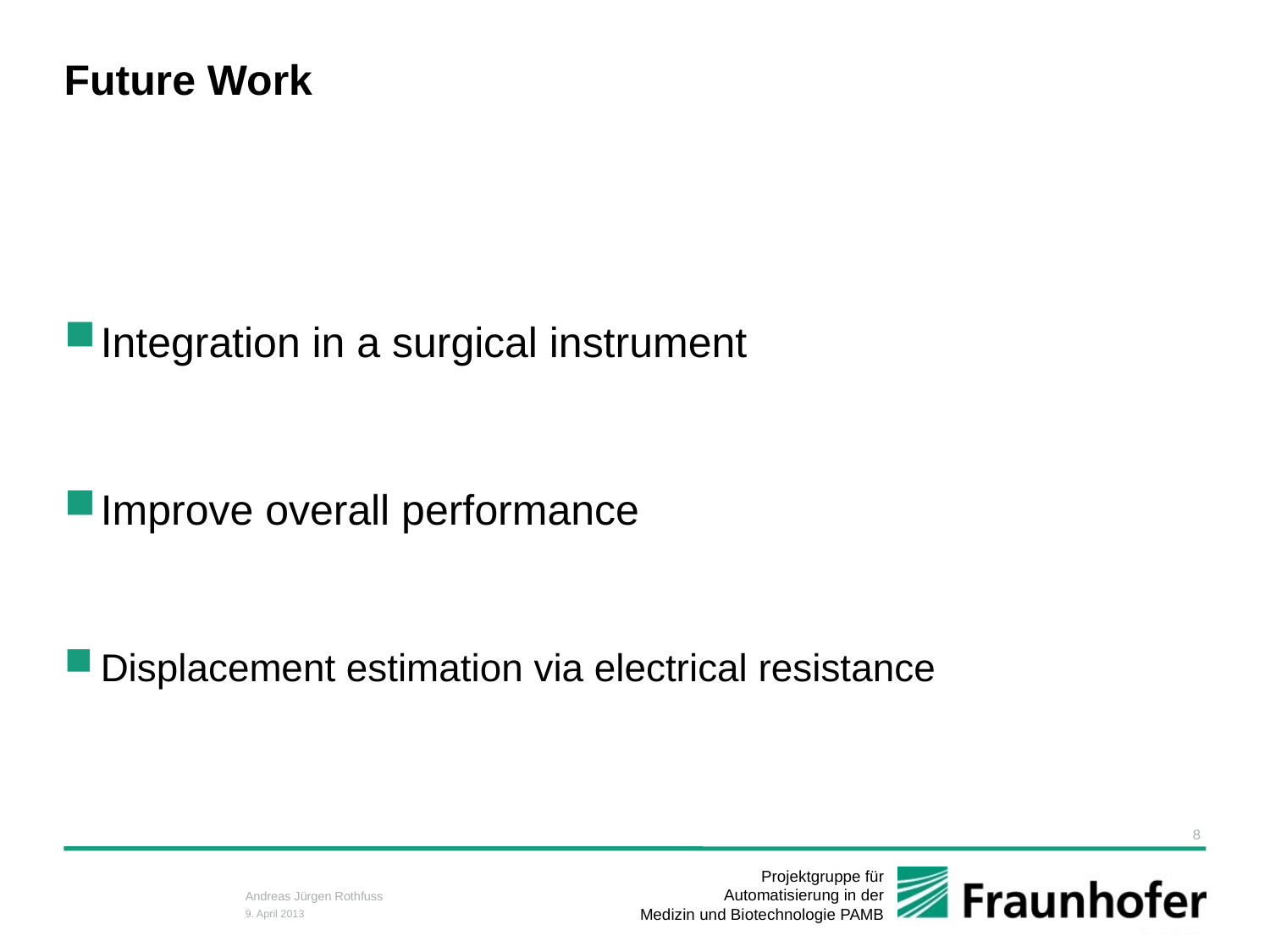

# Future Work
Integration in a surgical instrument
Improve overall performance
Displacement estimation via electrical resistance

Andreas Jürgen Rothfuss
9. April 2013